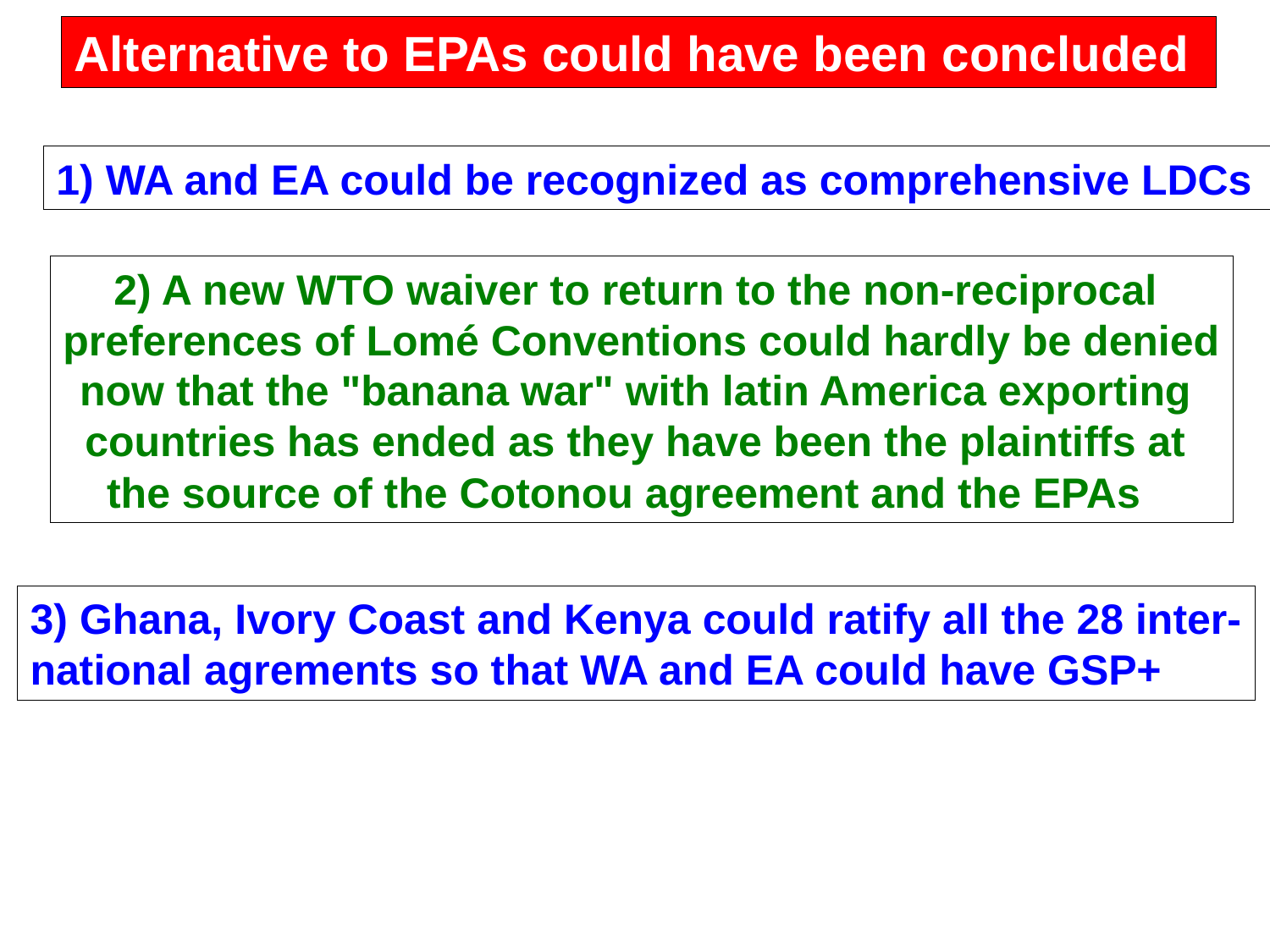

Alternative to EPAs could have been concluded
1) WA and EA could be recognized as comprehensive LDCs
2) A new WTO waiver to return to the non-reciprocal
preferences of Lomé Conventions could hardly be denied
now that the "banana war" with latin America exporting
countries has ended as they have been the plaintiffs at
the source of the Cotonou agreement and the EPAs
3) Ghana, Ivory Coast and Kenya could ratify all the 28 inter-
national agrements so that WA and EA could have GSP+